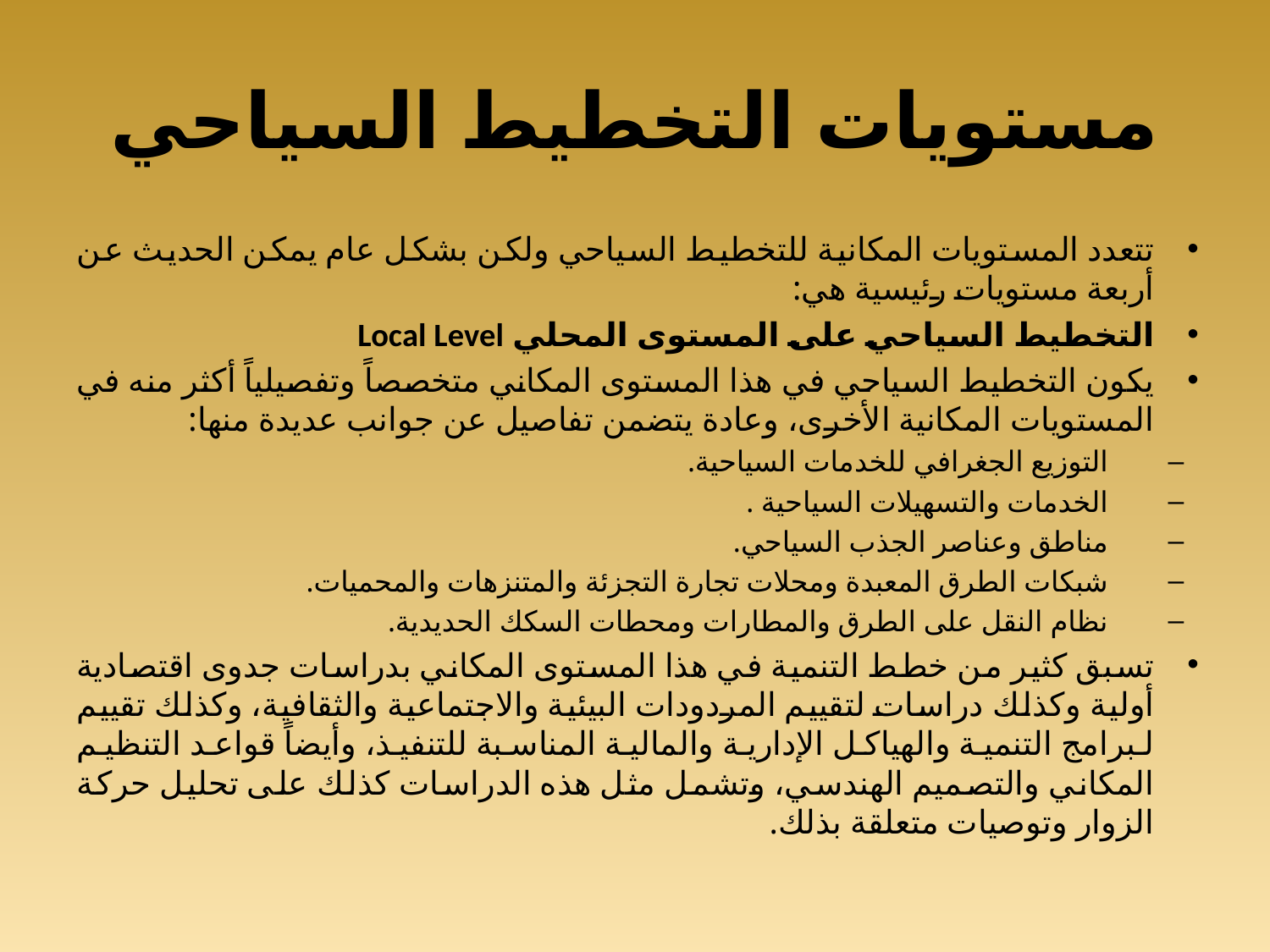

# مستويات التخطيط السياحي
تتعدد المستويات المكانية للتخطيط السياحي ولكن بشكل عام يمكن الحديث عن أربعة مستويات رئيسية هي:
التخطيط السياحي على المستوى المحلي Local Level
	يكون التخطيط السياحي في هذا المستوى المكاني متخصصاً وتفصيلياً أكثر منه في المستويات المكانية الأخرى، وعادة يتضمن تفاصيل عن جوانب عديدة منها:
التوزيع الجغرافي للخدمات السياحية.
الخدمات والتسهيلات السياحية .
مناطق وعناصر الجذب السياحي.
شبكات الطرق المعبدة ومحلات تجارة التجزئة والمتنزهات والمحميات.
نظام النقل على الطرق والمطارات ومحطات السكك الحديدية.
	تسبق كثير من خطط التنمية في هذا المستوى المكاني بدراسات جدوى اقتصادية أولية وكذلك دراسات لتقييم المردودات البيئية والاجتماعية والثقافية، وكذلك تقييم لبرامج التنمية والهياكل الإدارية والمالية المناسبة للتنفيذ، وأيضاً قواعد التنظيم المكاني والتصميم الهندسي، وتشمل مثل هذه الدراسات كذلك على تحليل حركة الزوار وتوصيات متعلقة بذلك.